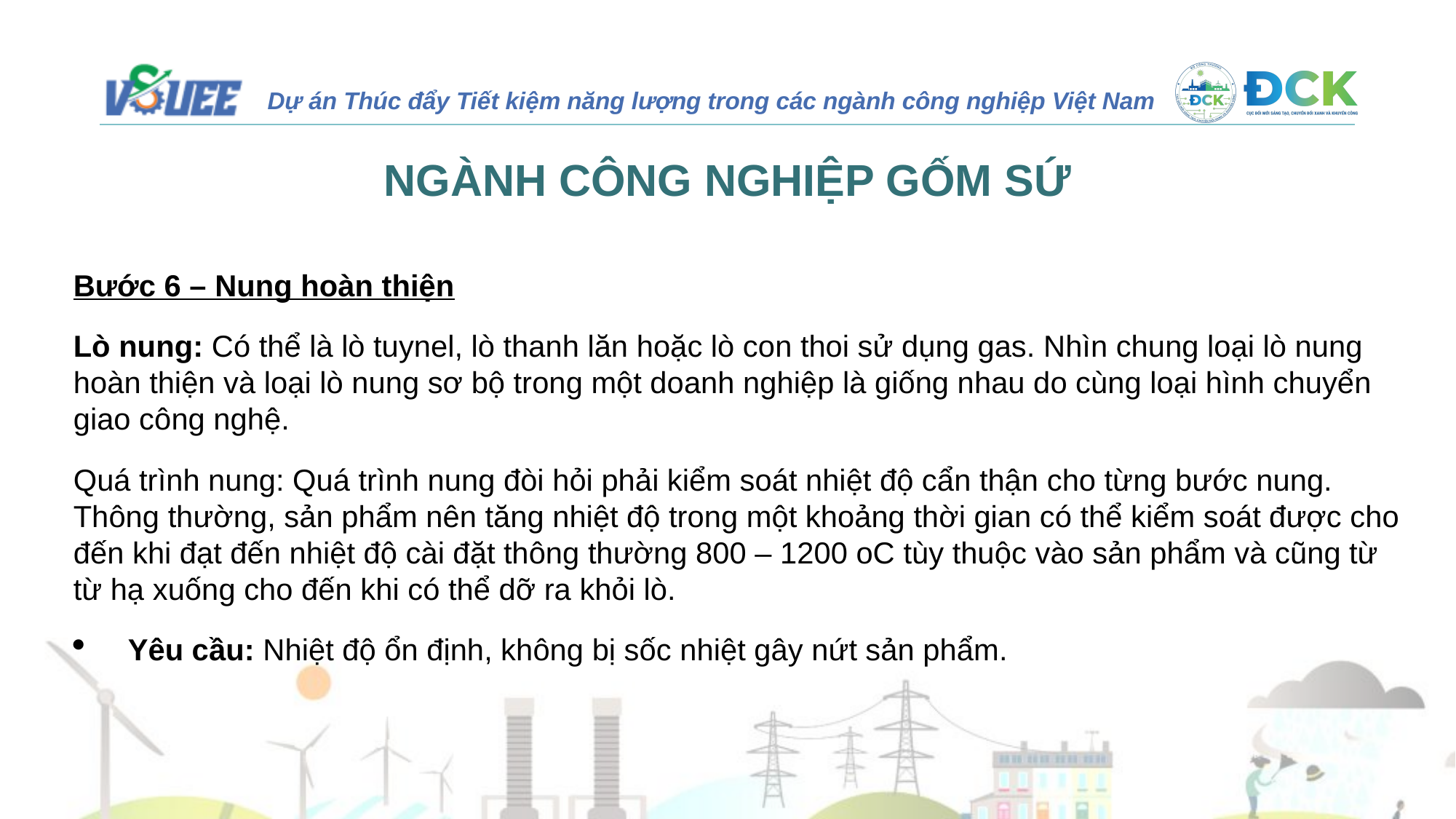

NGÀNH CÔNG NGHIỆP GỐM SỨ
Bước 6 – Nung hoàn thiện
Lò nung: Có thể là lò tuynel, lò thanh lăn hoặc lò con thoi sử dụng gas. Nhìn chung loại lò nung hoàn thiện và loại lò nung sơ bộ trong một doanh nghiệp là giống nhau do cùng loại hình chuyển giao công nghệ.
Quá trình nung: Quá trình nung đòi hỏi phải kiểm soát nhiệt độ cẩn thận cho từng bước nung. Thông thường, sản phẩm nên tăng nhiệt độ trong một khoảng thời gian có thể kiểm soát được cho đến khi đạt đến nhiệt độ cài đặt thông thường 800 – 1200 oC tùy thuộc vào sản phẩm và cũng từ từ hạ xuống cho đến khi có thể dỡ ra khỏi lò.
Yêu cầu: Nhiệt độ ổn định, không bị sốc nhiệt gây nứt sản phẩm.